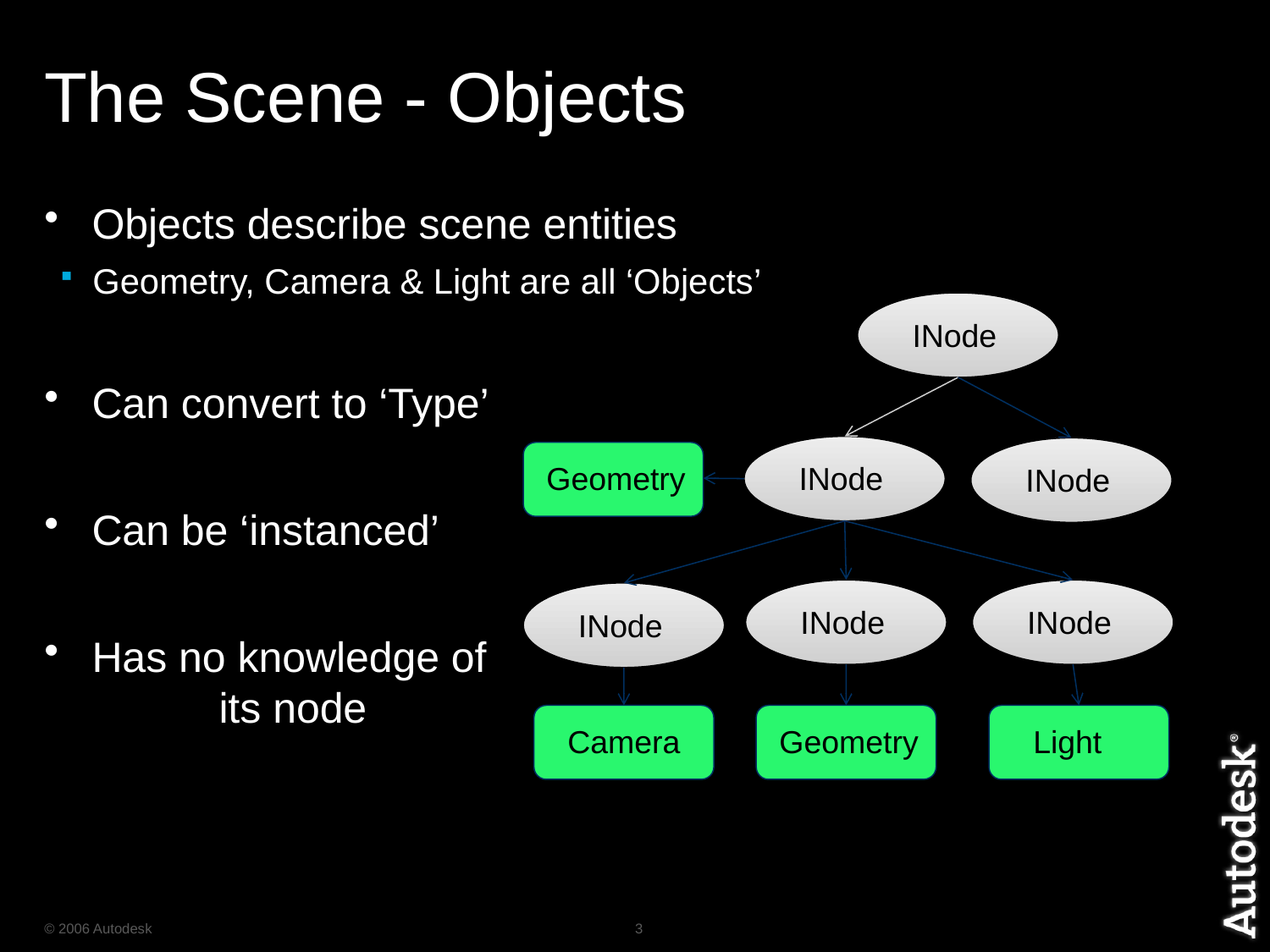

# The Scene - Objects
Objects describe scene entities
Geometry, Camera & Light are all ‘Objects’

Can convert to ‘Type’

Can be ‘instanced’

Has no knowledge of
	its node

INode

Geometry
INode
INode

INode
INode
INode

Camera
Geometry
Light